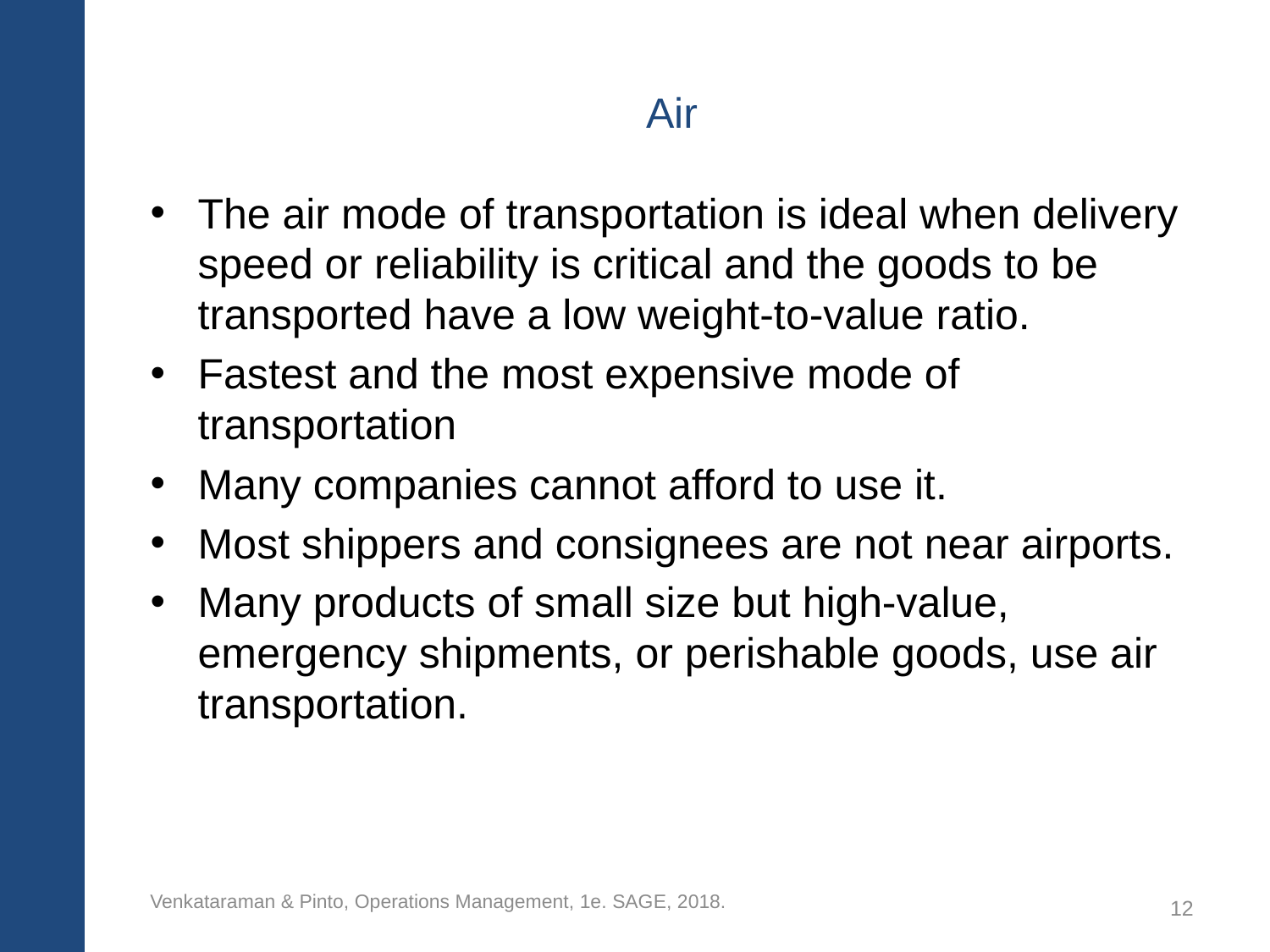

# Air
The air mode of transportation is ideal when delivery speed or reliability is critical and the goods to be transported have a low weight-to-value ratio.
Fastest and the most expensive mode of transportation
Many companies cannot afford to use it.
Most shippers and consignees are not near airports.
Many products of small size but high-value, emergency shipments, or perishable goods, use air transportation.
Venkataraman & Pinto, Operations Management, 1e. SAGE, 2018.
12